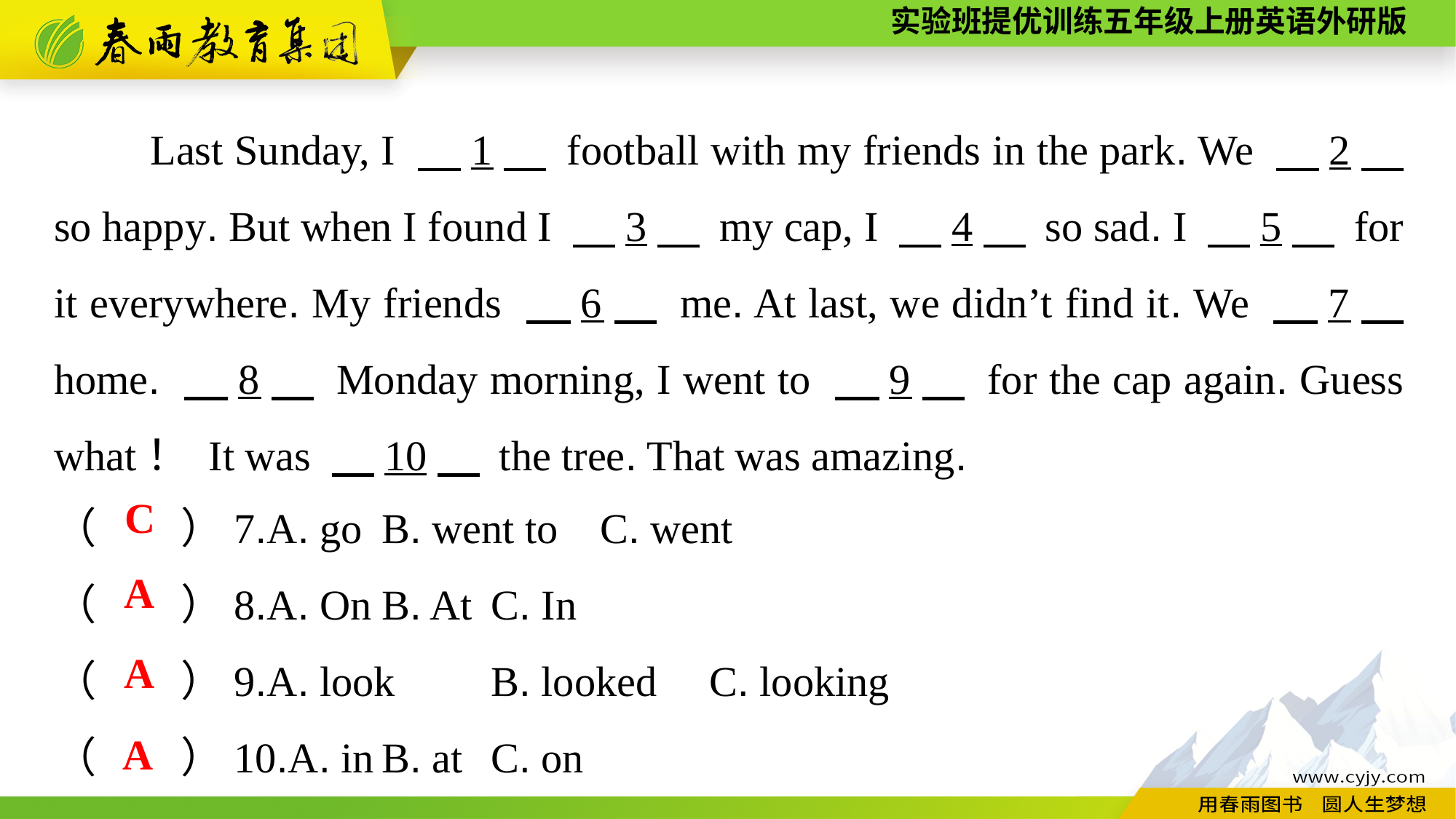

Last Sunday, I 　1　 football with my friends in the park. We 　2　 so happy. But when I found I 　3　 my cap, I 　4　 so sad. I 　5　 for it everywhere. My friends 　6　 me. At last, we didn’t find it. We 　7　 home. 　8　 Monday morning, I went to 　9　 for the cap again. Guess what！ It was 　10　 the tree. That was amazing.
（　　）7.A. go	B. went to	C. went
（　　）8.A. On	B. At	C. In
（　　）9.A. look	B. looked	C. looking
（　　）10.A. in	B. at	C. on
C
A
A
A